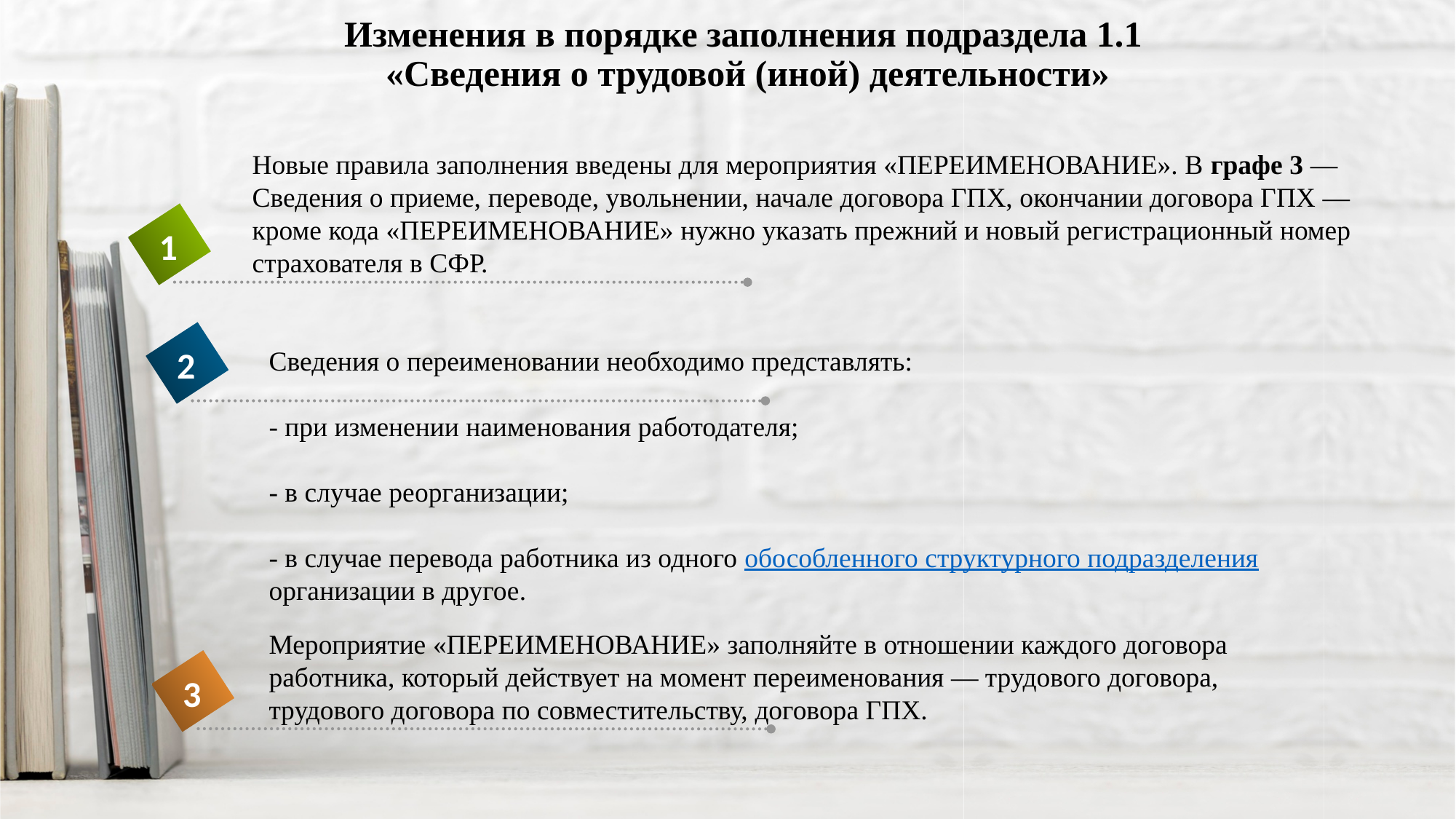

Изменения в порядке заполнения подраздела 1.1
«Сведения о трудовой (иной) деятельности»
Новые правила заполнения введены для мероприятия «ПЕРЕИМЕНОВАНИЕ». В графе 3 — Сведения о приеме, переводе, увольнении, начале договора ГПХ, окончании договора ГПХ — кроме кода «ПЕРЕИМЕНОВАНИЕ» нужно указать прежний и новый регистрационный номер страхователя в СФР.

1

2

Сведения о переименовании необходимо представлять:

- при изменении наименования работодателя;

- в случае реорганизации;

- в случае перевода работника из одного обособленного структурного подразделения организации в другое.
Мероприятие «ПЕРЕИМЕНОВАНИЕ» заполняйте в отношении каждого договора работника, который действует на момент переименования — трудового договора, трудового договора по совместительству, договора ГПХ.

3